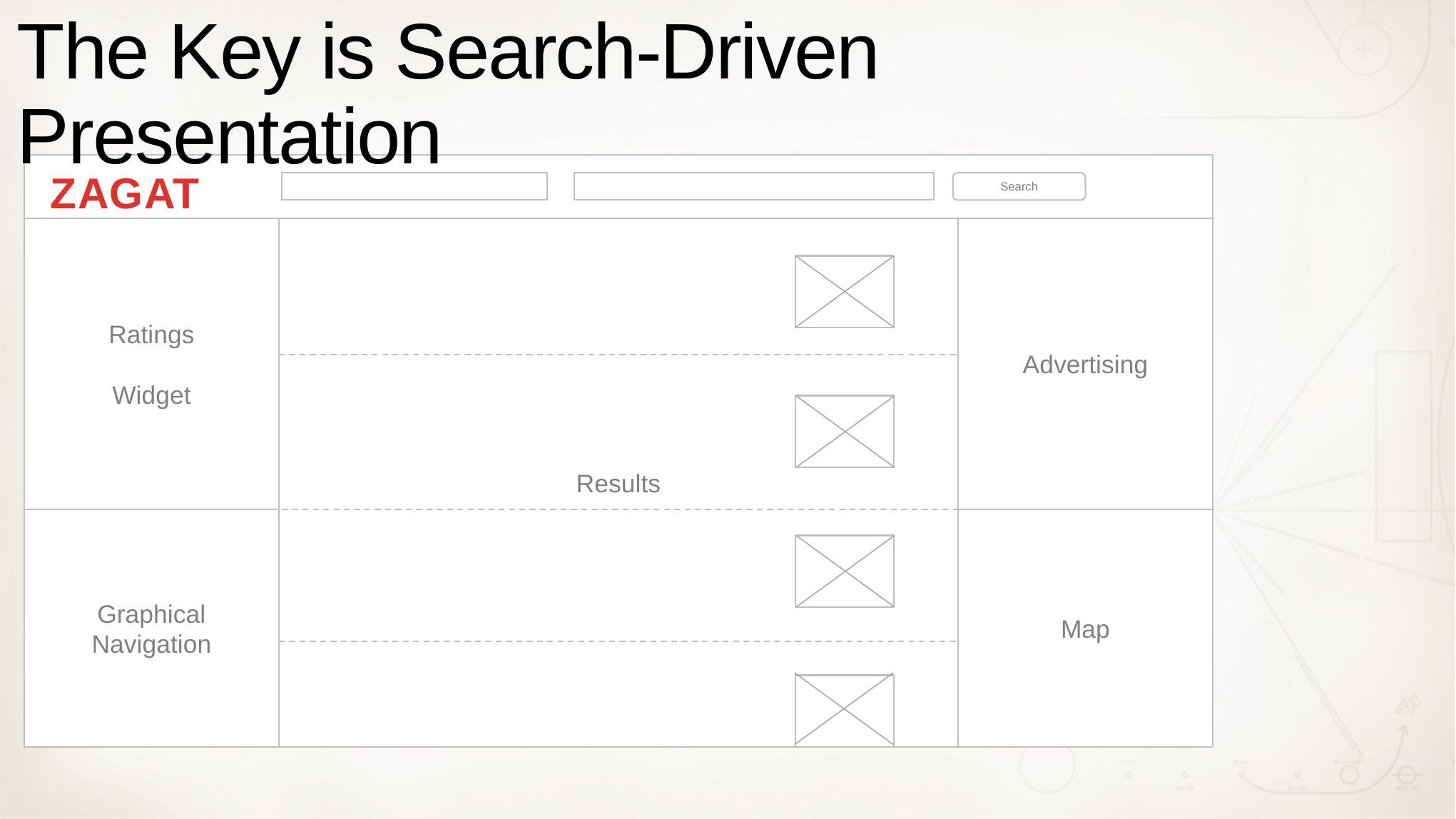

The Key is Search-Driven Presentation

ZAGAT

Search
Results
Ratings
Widget
Advertising

Graphical Navigation
Map